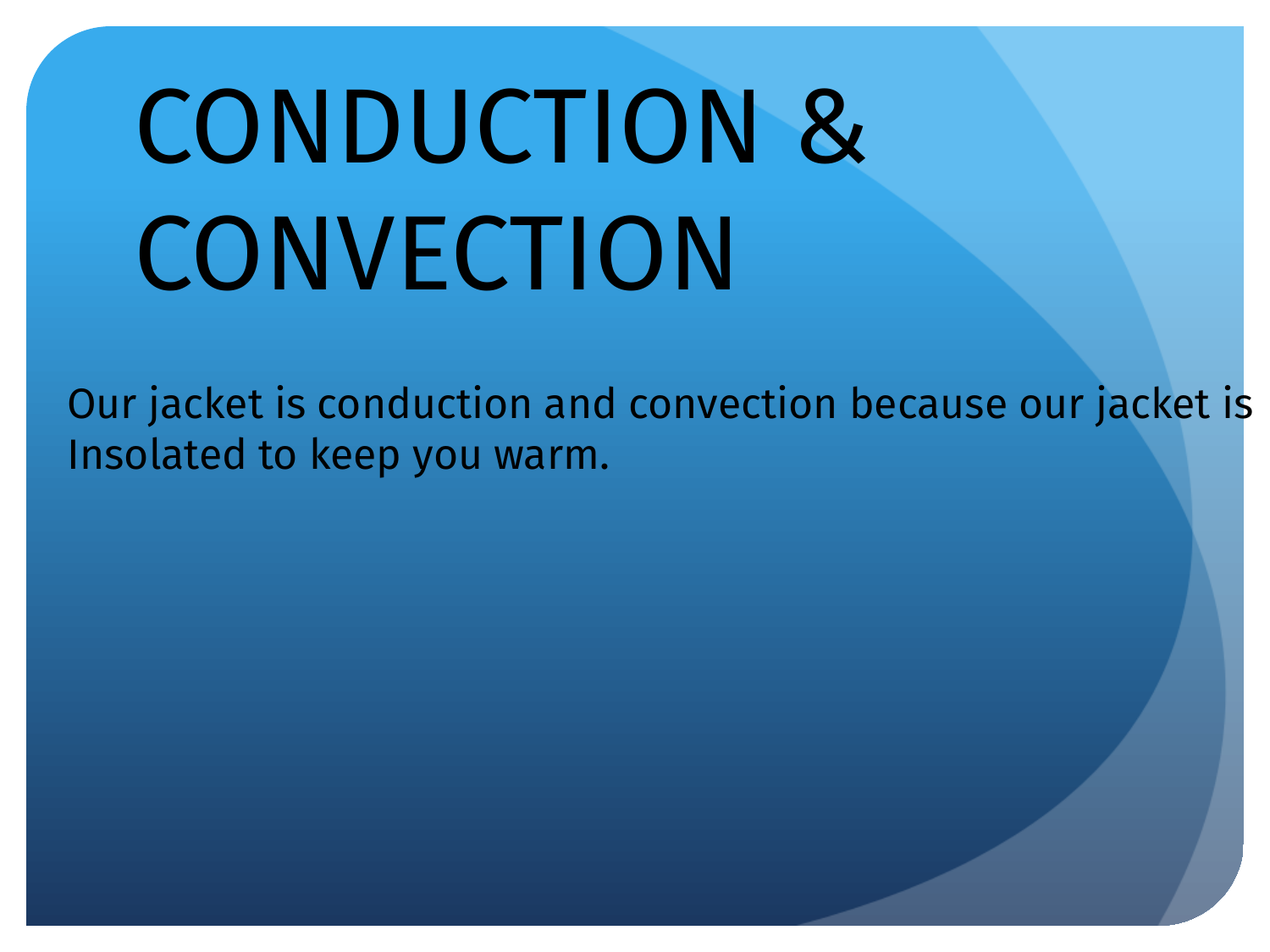

CONDUCTION &
CONVECTION
Our jacket is conduction and convection because our jacket is
Insolated to keep you warm.